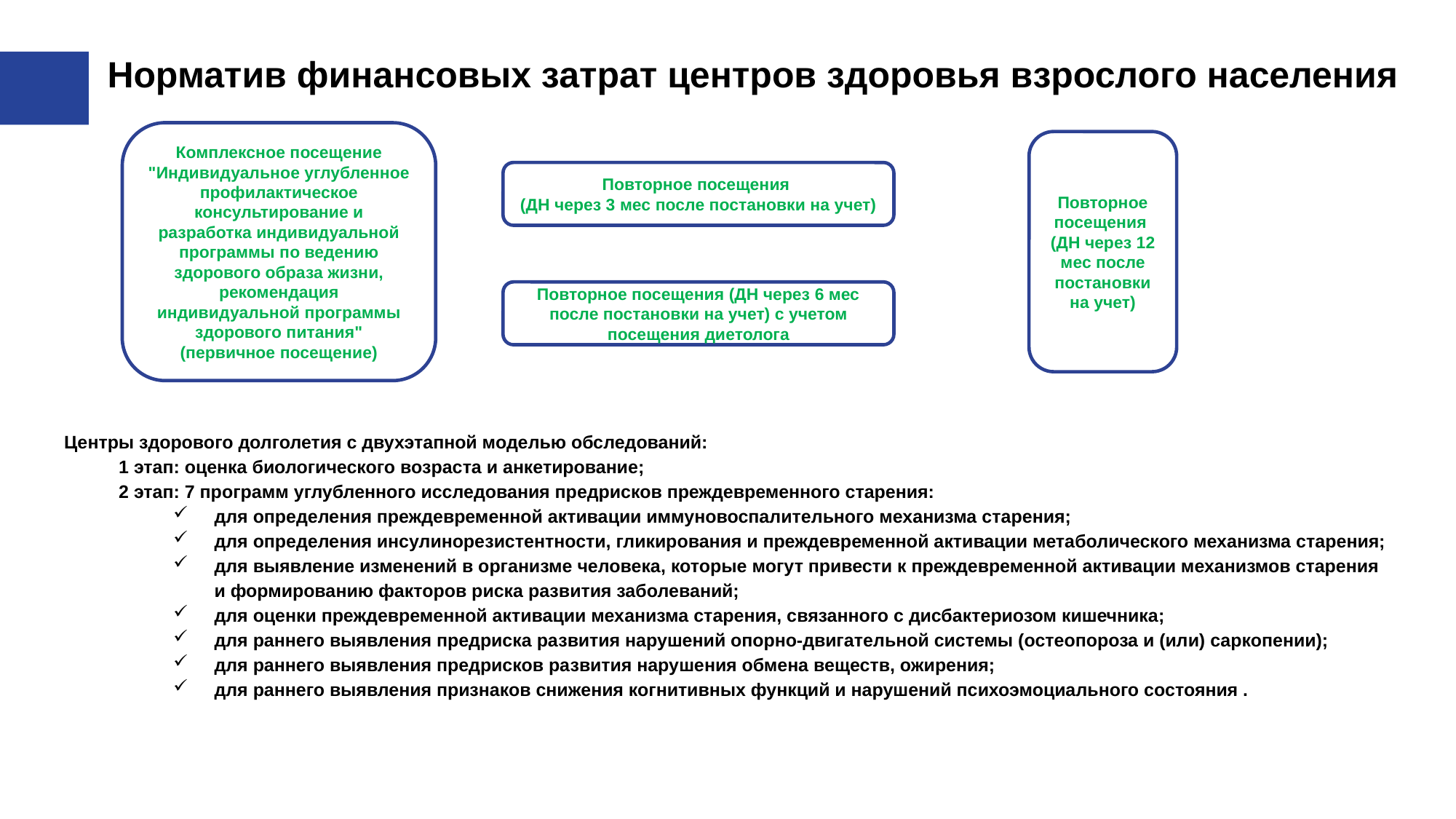

# Норматив финансовых затрат центров здоровья взрослого населения
Комплексное посещение "Индивидуальное углубленное профилактическое консультирование и разработка индивидуальной программы по ведению здорового образа жизни, рекомендация индивидуальной программы здорового питания" (первичное посещение)
Повторное посещения
(ДН через 12 мес после постановки на учет)
Повторное посещения
(ДН через 3 мес после постановки на учет)
Повторное посещения (ДН через 6 мес после постановки на учет) с учетом посещения диетолога

Центры здорового долголетия с двухэтапной моделью обследований:
1 этап: оценка биологического возраста и анкетирование;
2 этап: 7 программ углубленного исследования предрисков преждевременного старения:
для определения преждевременной активации иммуновоспалительного механизма старения;
для определения инсулинорезистентности, гликирования и преждевременной активации метаболического механизма старения;
для выявление изменений в организме человека, которые могут привести к преждевременной активации механизмов старения и формированию факторов риска развития заболеваний;
для оценки преждевременной активации механизма старения, связанного с дисбактериозом кишечника;
для раннего выявления предриска развития нарушений опорно-двигательной системы (остеопороза и (или) саркопении);
для раннего выявления предрисков развития нарушения обмена веществ, ожирения;
для раннего выявления признаков снижения когнитивных функций и нарушений психоэмоциального состояния .